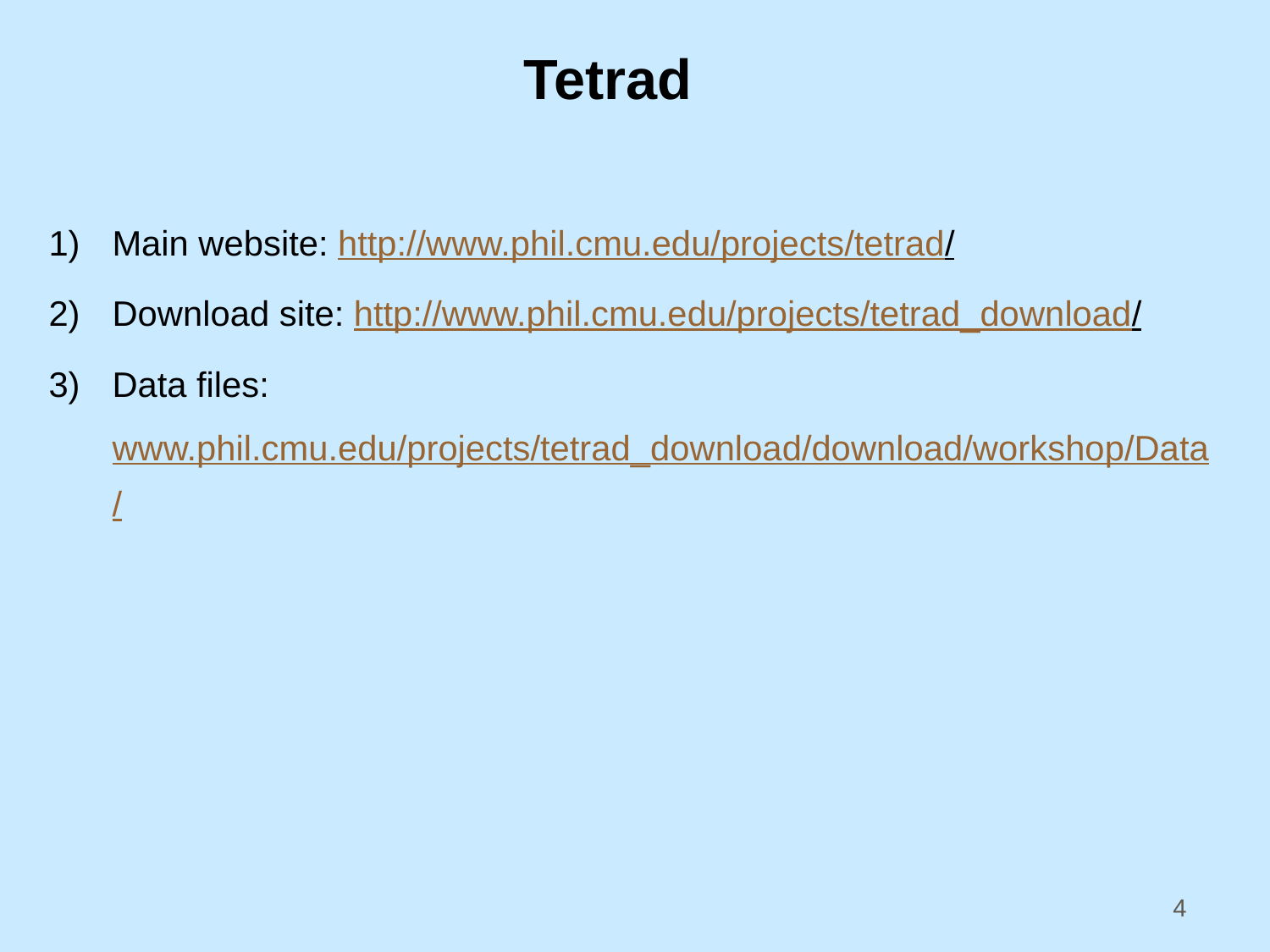

# Tetrad
Main website: http://www.phil.cmu.edu/projects/tetrad/
Download site: http://www.phil.cmu.edu/projects/tetrad_download/
Data files:
www.phil.cmu.edu/projects/tetrad_download/download/workshop/Data/

4